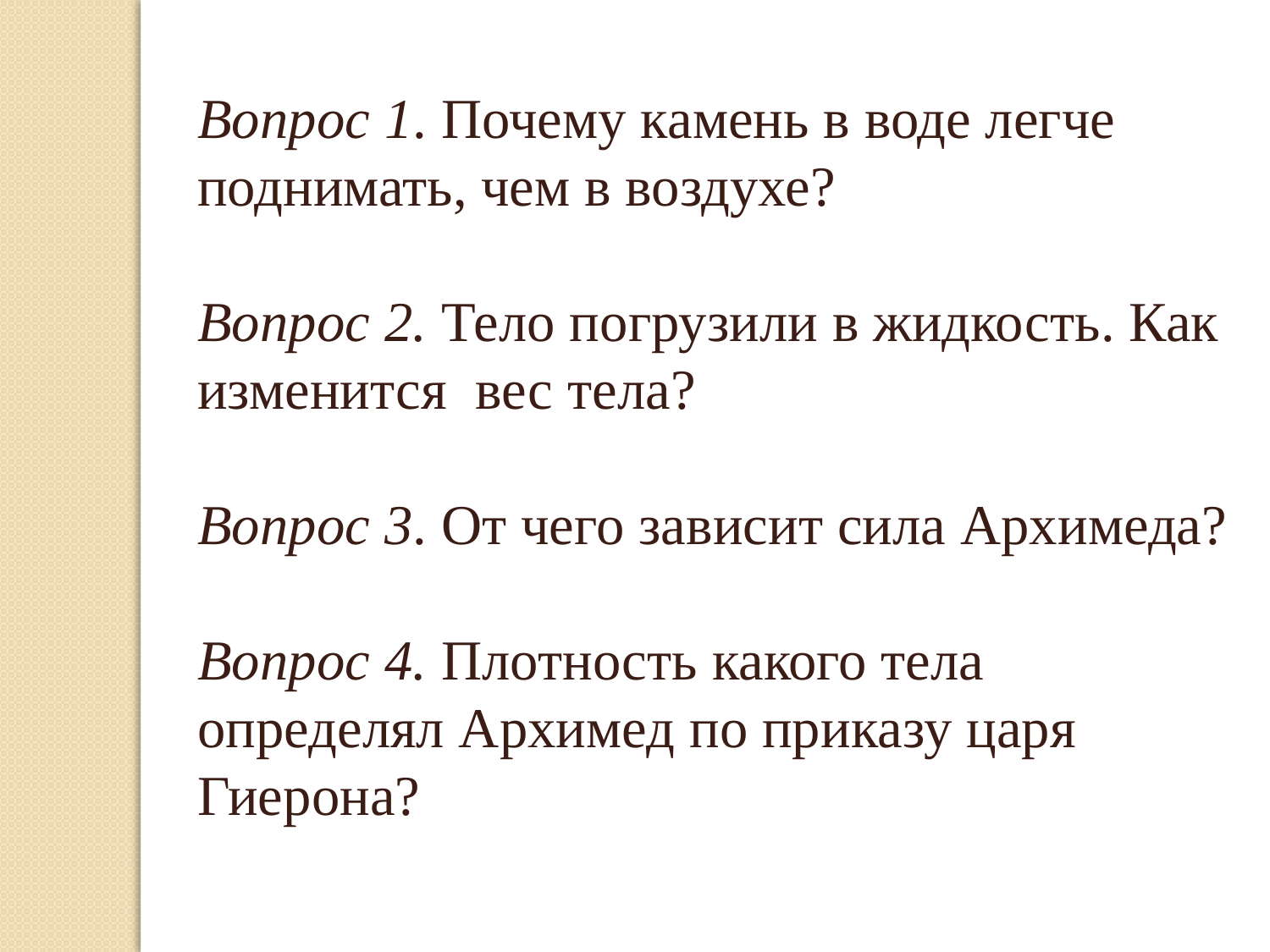

Вопрос 1. Почему камень в воде легче поднимать, чем в воздухе?

Вопрос 2. Тело погрузили в жидкость. Как изменится  вес тела?

Вопрос 3. От чего зависит сила Архимеда?

Вопрос 4. Плотность какого тела определял Архимед по приказу царя Гиерона?